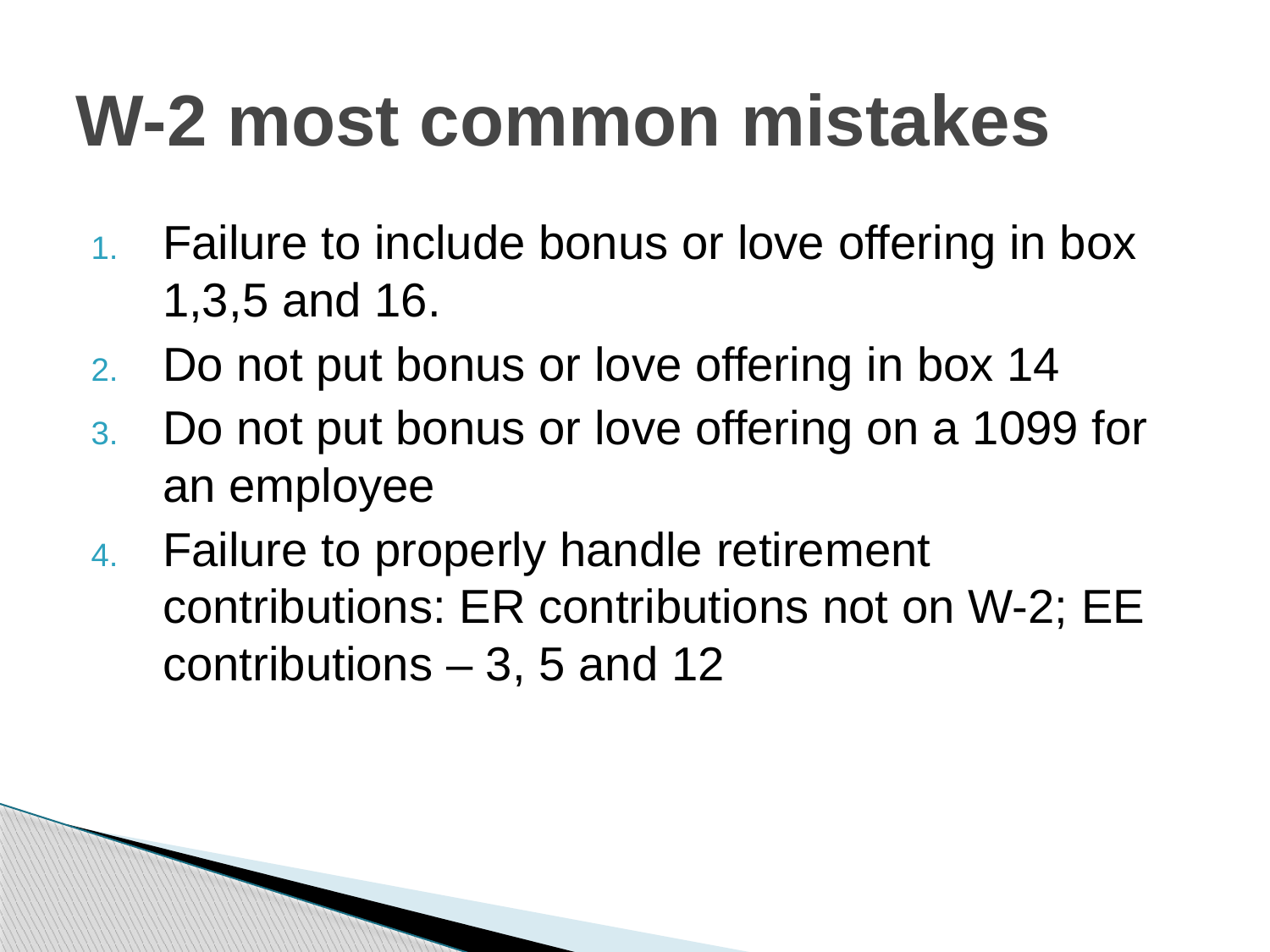

# W-2 most common mistakes
Failure to include bonus or love offering in box 1,3,5 and 16.
Do not put bonus or love offering in box 14
Do not put bonus or love offering on a 1099 for an employee
Failure to properly handle retirement contributions: ER contributions not on W-2; EE contributions – 3, 5 and 12